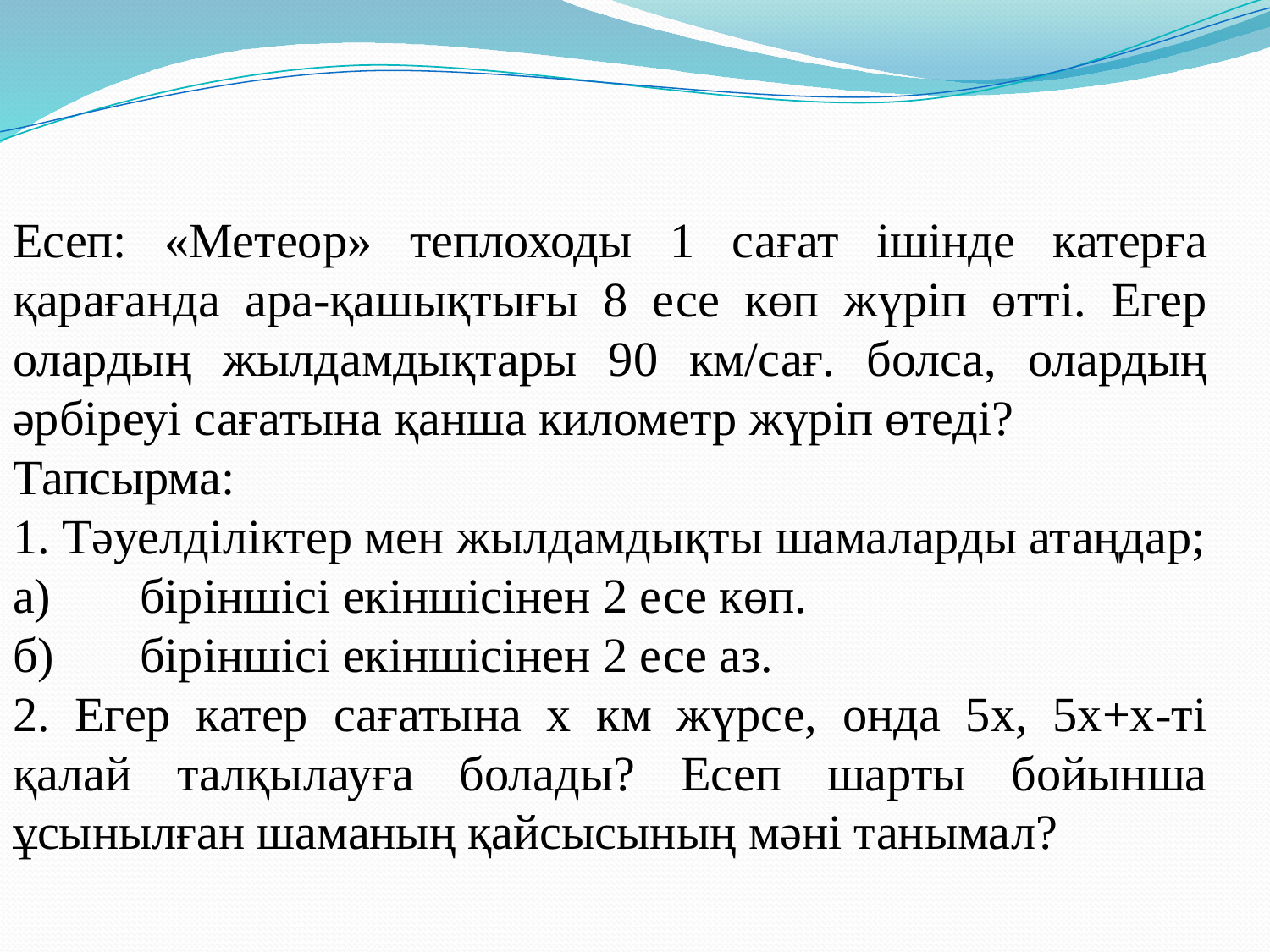

Есеп: «Метеор» теплоходы 1 сағат ішінде катерға қарағанда ара-қашықтығы 8 есе көп жүріп өтті. Егер олардың жылдамдықтары 90 км/сағ. болса, олардың әрбіреуі сағатына қанша километр жүріп өтеді?
Тапсырма:
1. Тәуелділіктер мен жылдамдықты шамаларды атаңдар;
а)	біріншісі екіншісінен 2 есе көп.
б)	біріншісі екіншісінен 2 есе аз.
2. Егер катер сағатына х км жүрсе, онда 5х, 5х+х-ті қалай талқылауға болады? Есеп шарты бойынша ұсынылған шаманың қайсысының мәні танымал?